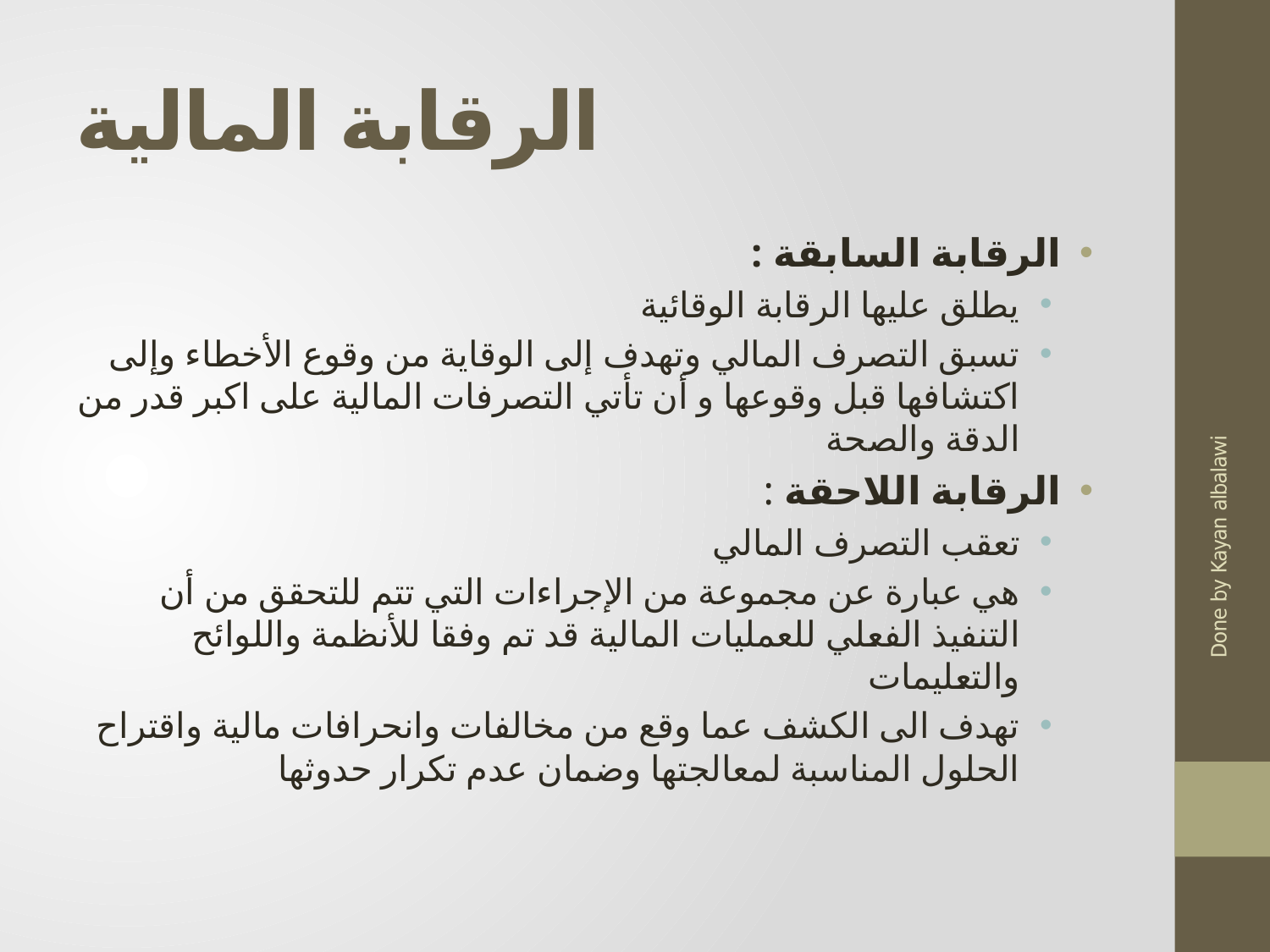

# الرقابة المالية
الرقابة السابقة :
يطلق عليها الرقابة الوقائية
تسبق التصرف المالي وتهدف إلى الوقاية من وقوع الأخطاء وإلى اكتشافها قبل وقوعها و أن تأتي التصرفات المالية على اكبر قدر من الدقة والصحة
الرقابة اللاحقة :
تعقب التصرف المالي
هي عبارة عن مجموعة من الإجراءات التي تتم للتحقق من أن التنفيذ الفعلي للعمليات المالية قد تم وفقا للأنظمة واللوائح والتعليمات
تهدف الى الكشف عما وقع من مخالفات وانحرافات مالية واقتراح الحلول المناسبة لمعالجتها وضمان عدم تكرار حدوثها
Done by Kayan albalawi